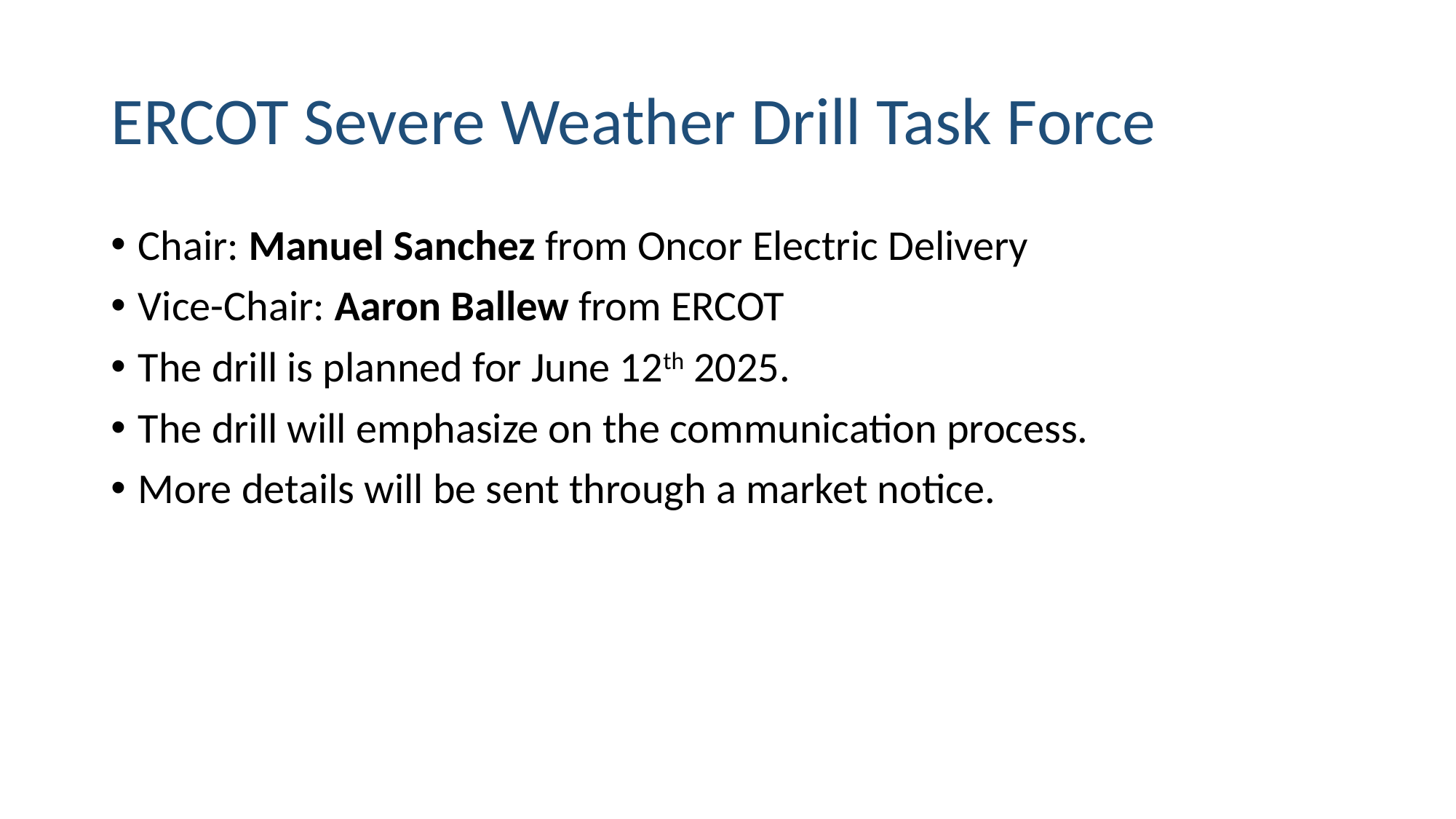

# ERCOT Severe Weather Drill Task Force
Chair: Manuel Sanchez from Oncor Electric Delivery
Vice-Chair: Aaron Ballew from ERCOT
The drill is planned for June 12th 2025.
The drill will emphasize on the communication process.
More details will be sent through a market notice.